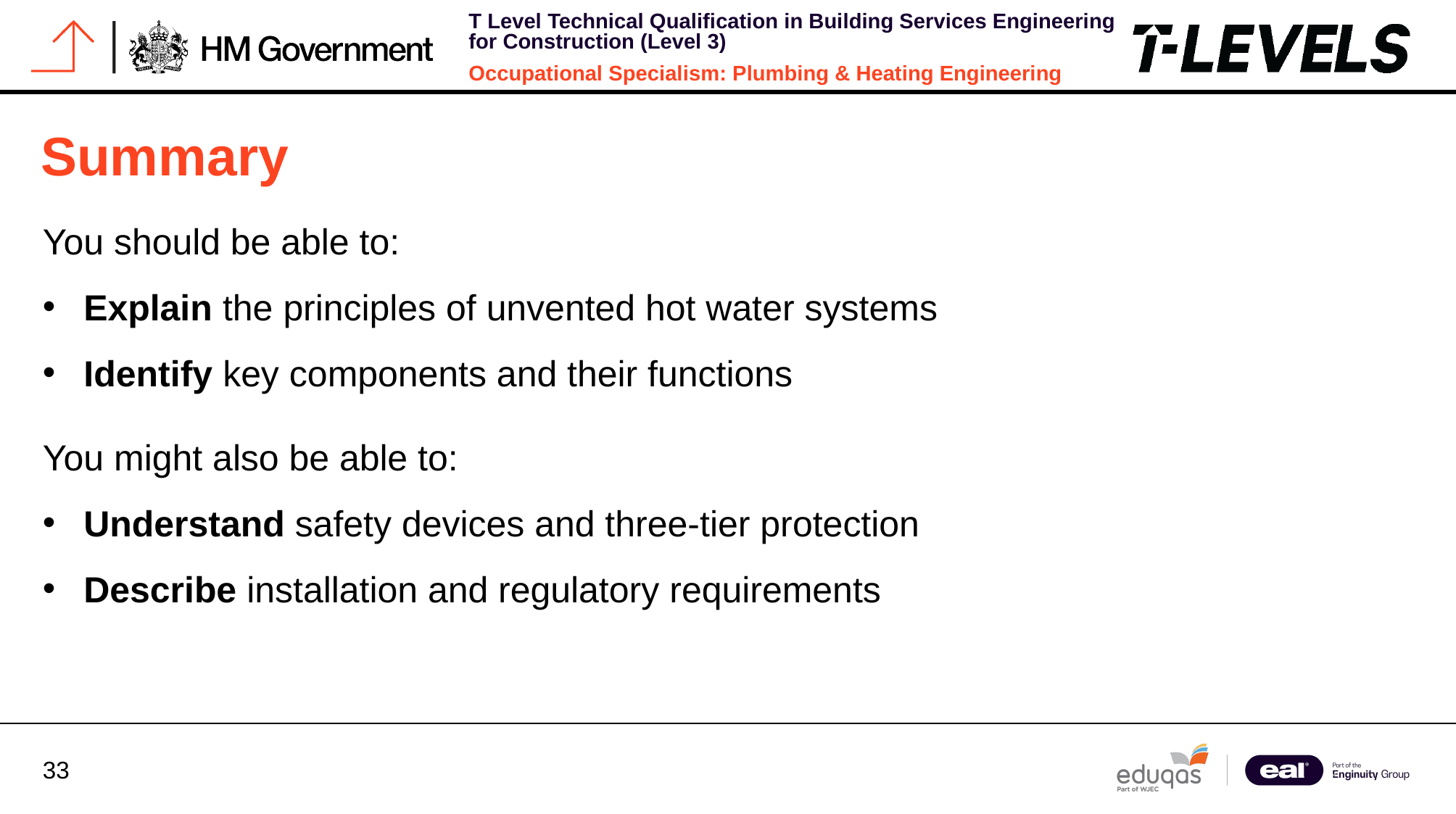

# Summary
You should be able to:
Explain the principles of unvented hot water systems
Identify key components and their functions
You might also be able to:
Understand safety devices and three-tier protection
Describe installation and regulatory requirements